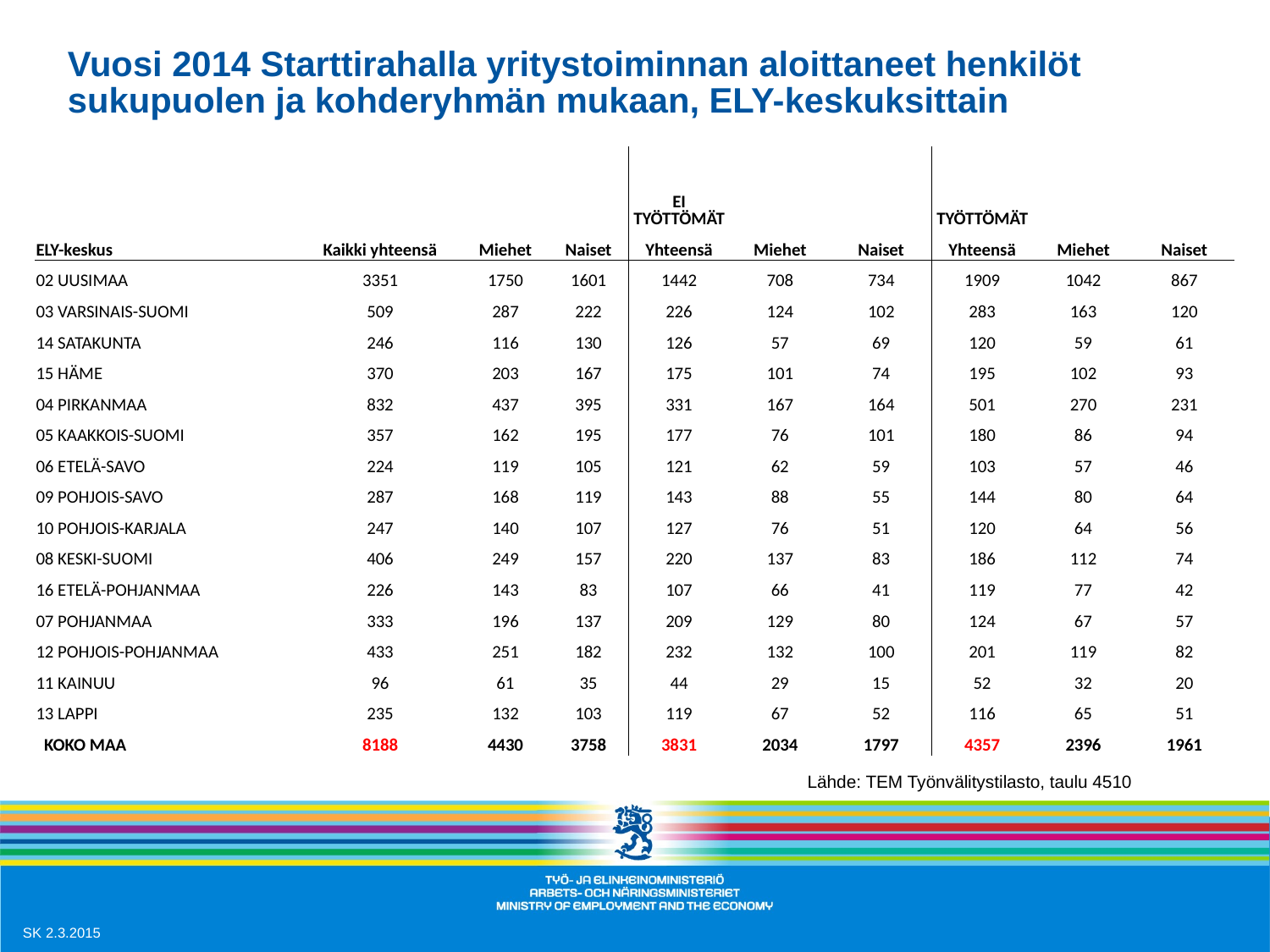

# Vuosi 2014 Starttirahalla yritystoiminnan aloittaneet henkilöt sukupuolen ja kohderyhmän mukaan, ELY-keskuksittain
|  |  |  |  | EI TYÖTTÖMÄT |  |  | TYÖTTÖMÄT |  |  |
| --- | --- | --- | --- | --- | --- | --- | --- | --- | --- |
| ELY-keskus | Kaikki yhteensä | Miehet | Naiset | Yhteensä | Miehet | Naiset | Yhteensä | Miehet | Naiset |
| 02 UUSIMAA | 3351 | 1750 | 1601 | 1442 | 708 | 734 | 1909 | 1042 | 867 |
| 03 VARSINAIS-SUOMI | 509 | 287 | 222 | 226 | 124 | 102 | 283 | 163 | 120 |
| 14 SATAKUNTA | 246 | 116 | 130 | 126 | 57 | 69 | 120 | 59 | 61 |
| 15 HÄME | 370 | 203 | 167 | 175 | 101 | 74 | 195 | 102 | 93 |
| 04 PIRKANMAA | 832 | 437 | 395 | 331 | 167 | 164 | 501 | 270 | 231 |
| 05 KAAKKOIS-SUOMI | 357 | 162 | 195 | 177 | 76 | 101 | 180 | 86 | 94 |
| 06 ETELÄ-SAVO | 224 | 119 | 105 | 121 | 62 | 59 | 103 | 57 | 46 |
| 09 POHJOIS-SAVO | 287 | 168 | 119 | 143 | 88 | 55 | 144 | 80 | 64 |
| 10 POHJOIS-KARJALA | 247 | 140 | 107 | 127 | 76 | 51 | 120 | 64 | 56 |
| 08 KESKI-SUOMI | 406 | 249 | 157 | 220 | 137 | 83 | 186 | 112 | 74 |
| 16 ETELÄ-POHJANMAA | 226 | 143 | 83 | 107 | 66 | 41 | 119 | 77 | 42 |
| 07 POHJANMAA | 333 | 196 | 137 | 209 | 129 | 80 | 124 | 67 | 57 |
| 12 POHJOIS-POHJANMAA | 433 | 251 | 182 | 232 | 132 | 100 | 201 | 119 | 82 |
| 11 KAINUU | 96 | 61 | 35 | 44 | 29 | 15 | 52 | 32 | 20 |
| 13 LAPPI | 235 | 132 | 103 | 119 | 67 | 52 | 116 | 65 | 51 |
| KOKO MAA | 8188 | 4430 | 3758 | 3831 | 2034 | 1797 | 4357 | 2396 | 1961 |
Lähde: TEM Työnvälitystilasto, taulu 4510
SK 2.3.2015